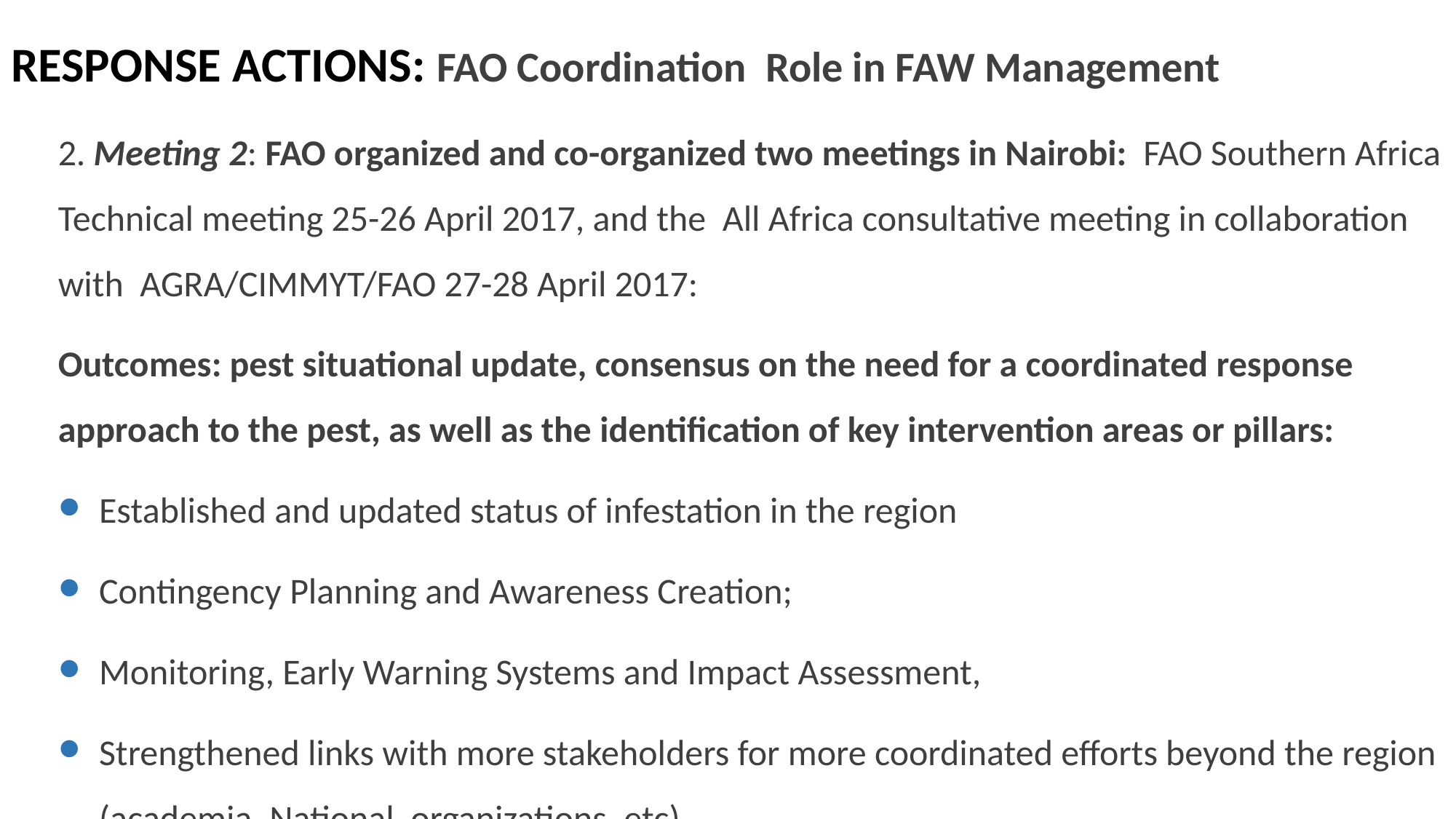

# RESPONSE ACTIONS: FAO Coordination  Role in FAW Management
2. Meeting 2: FAO organized and co-organized two meetings in Nairobi:  FAO Southern Africa Technical meeting 25-26 April 2017, and the  All Africa consultative meeting in collaboration with  AGRA/CIMMYT/FAO 27-28 April 2017:
Outcomes: pest situational update, consensus on the need for a coordinated response  approach to the pest, as well as the identification of key intervention areas or pillars:
Established and updated status of infestation in the region
Contingency Planning and Awareness Creation;
Monitoring, Early Warning Systems and Impact Assessment,
Strengthened links with more stakeholders for more coordinated efforts beyond the region (academia, National  organizations, etc).